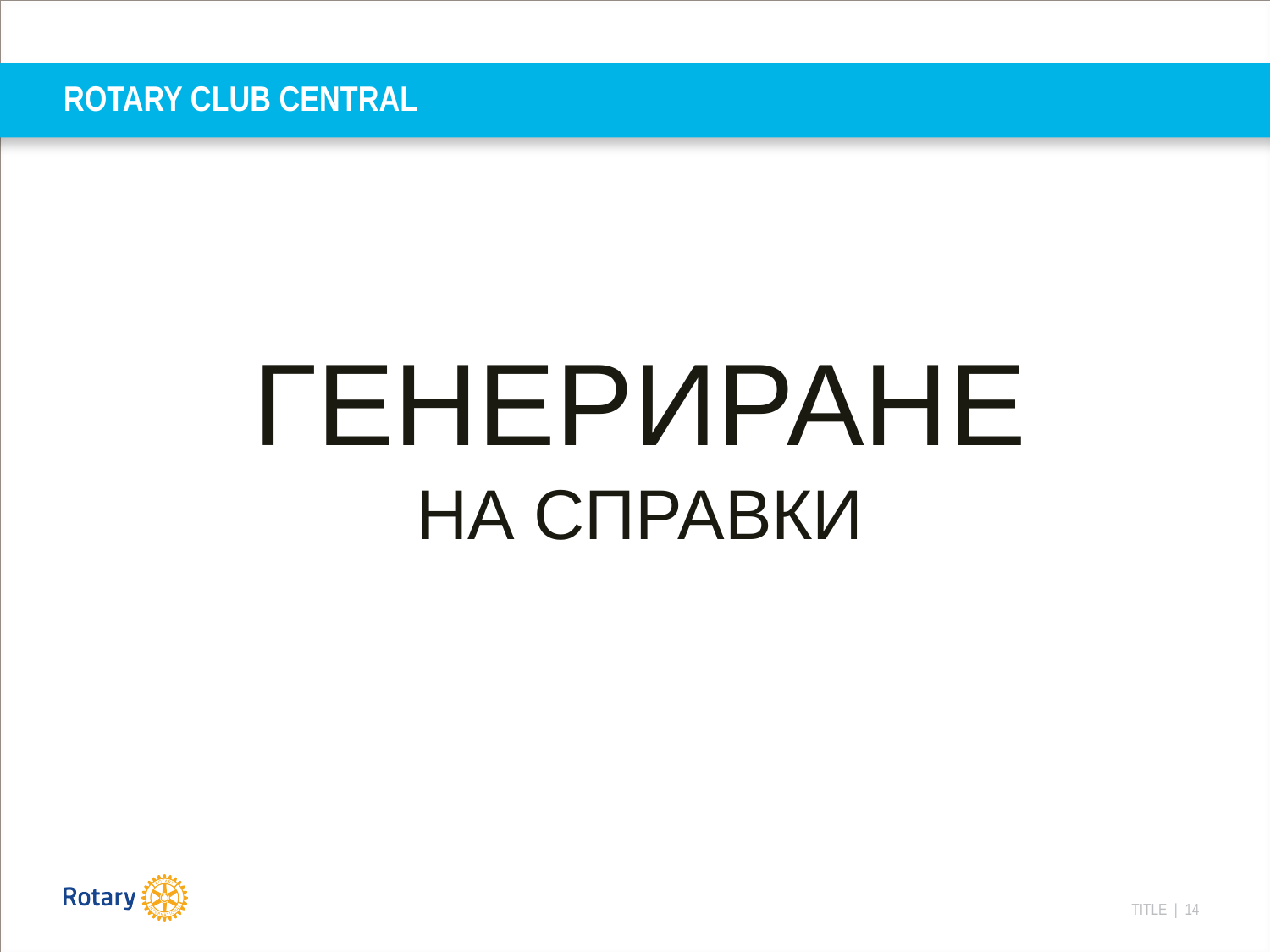

# ROTARY CLUB CENTRAL
ГЕНЕРИРАНЕ
НА СПРАВКИ